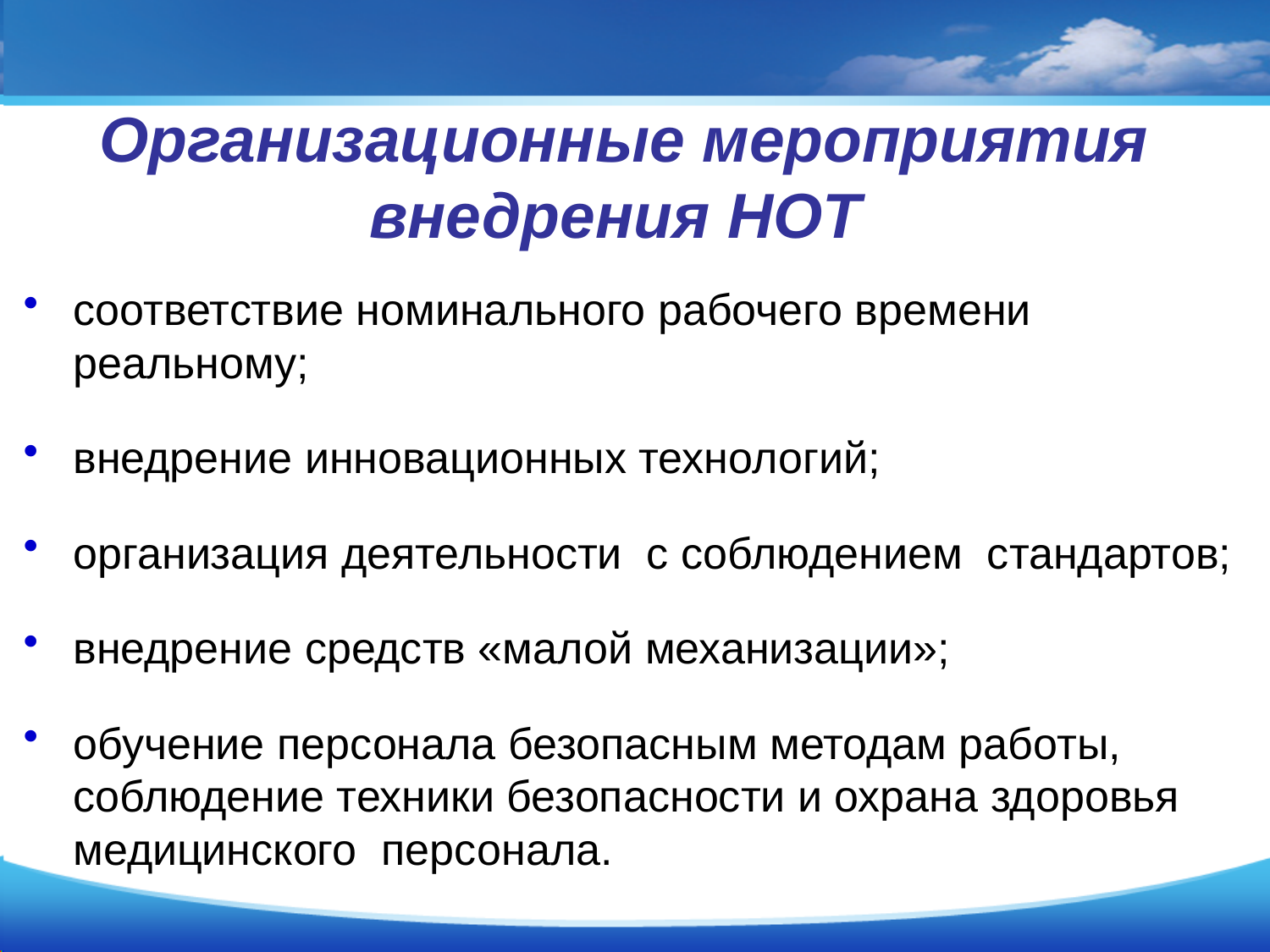

# Организационные мероприятия внедрения НОТ
соответствие номинального рабочего времени реальному;
внедрение инновационных технологий;
организация деятельности  с соблюдением  стандартов;
внедрение средств «малой механизации»;
обучение персонала безопасным методам работы, соблюдение техники безопасности и охрана здоровья медицинского  персонала.